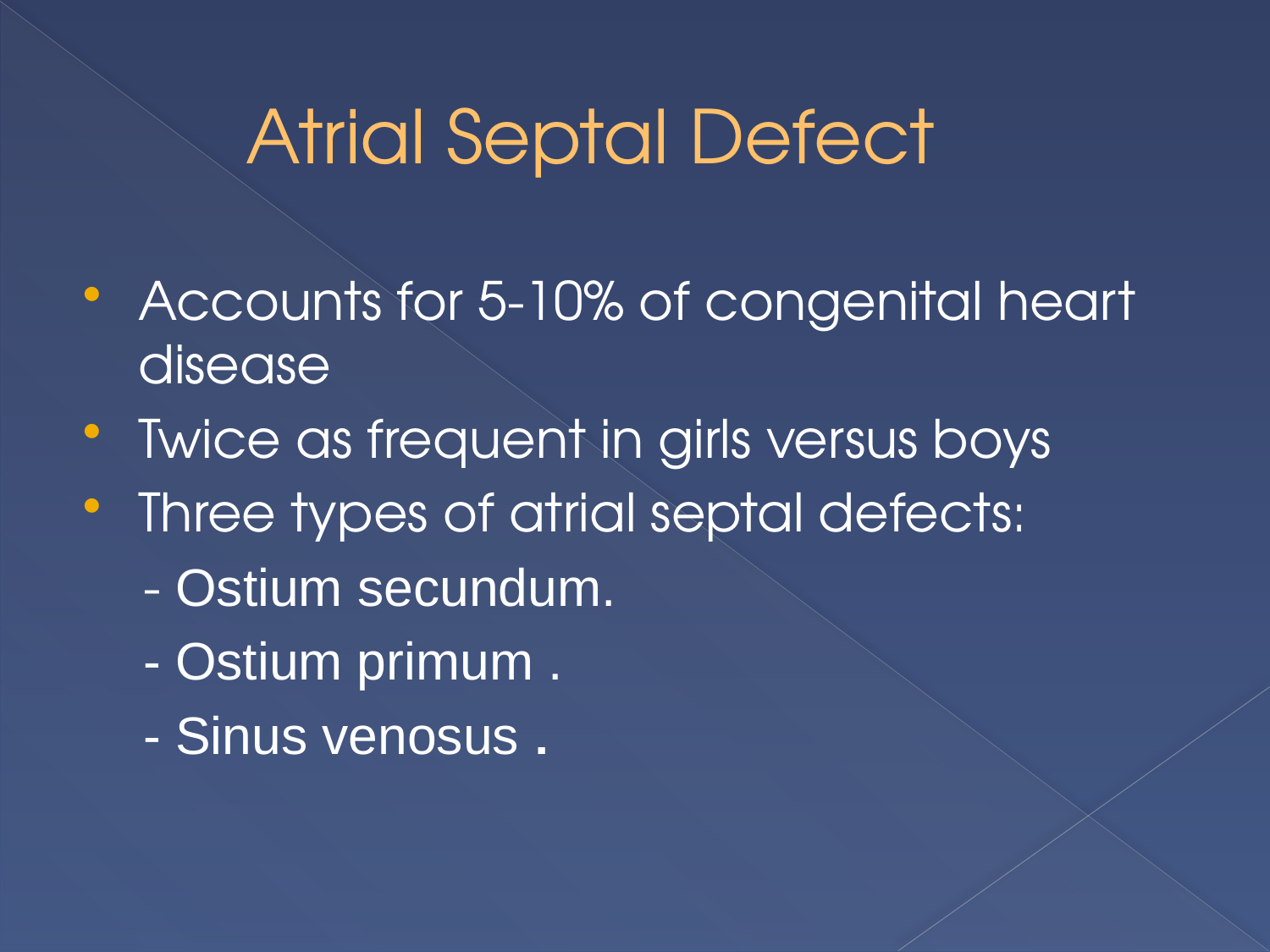

# Atrial Septal Defect
Accounts for 5-10% of congenital heart disease
Twice as frequent in girls versus boys
Three types of atrial septal defects:
    - Ostium secundum.
    - Ostium primum .
    - Sinus venosus .